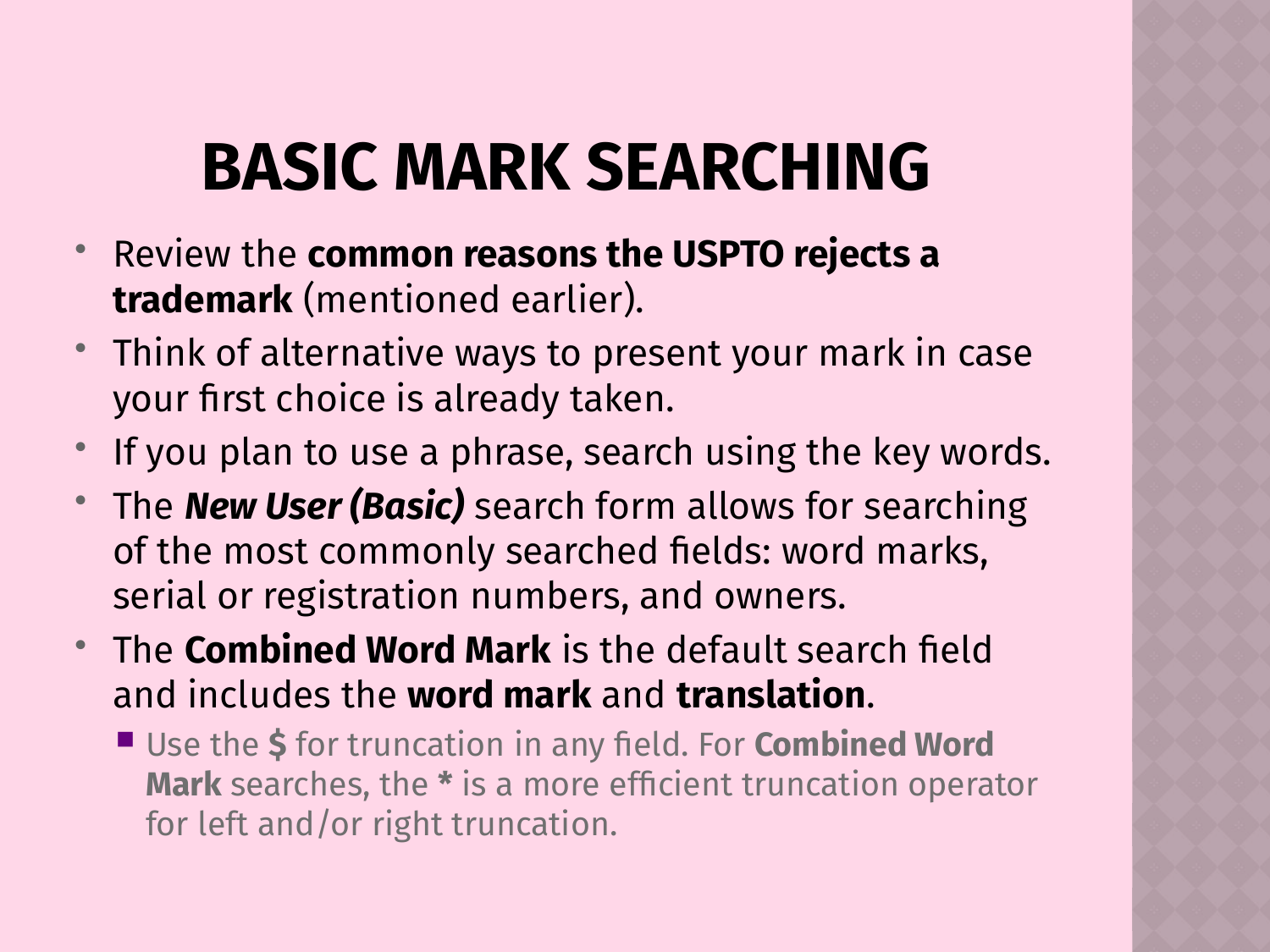

# Basic Mark Searching
Review the common reasons the USPTO rejects a trademark (mentioned earlier).
Think of alternative ways to present your mark in case your first choice is already taken.
If you plan to use a phrase, search using the key words.
The New User (Basic) search form allows for searching of the most commonly searched fields: word marks, serial or registration numbers, and owners.
The Combined Word Mark is the default search field and includes the word mark and translation.
Use the $ for truncation in any field. For Combined Word Mark searches, the * is a more efficient truncation operator for left and/or right truncation.